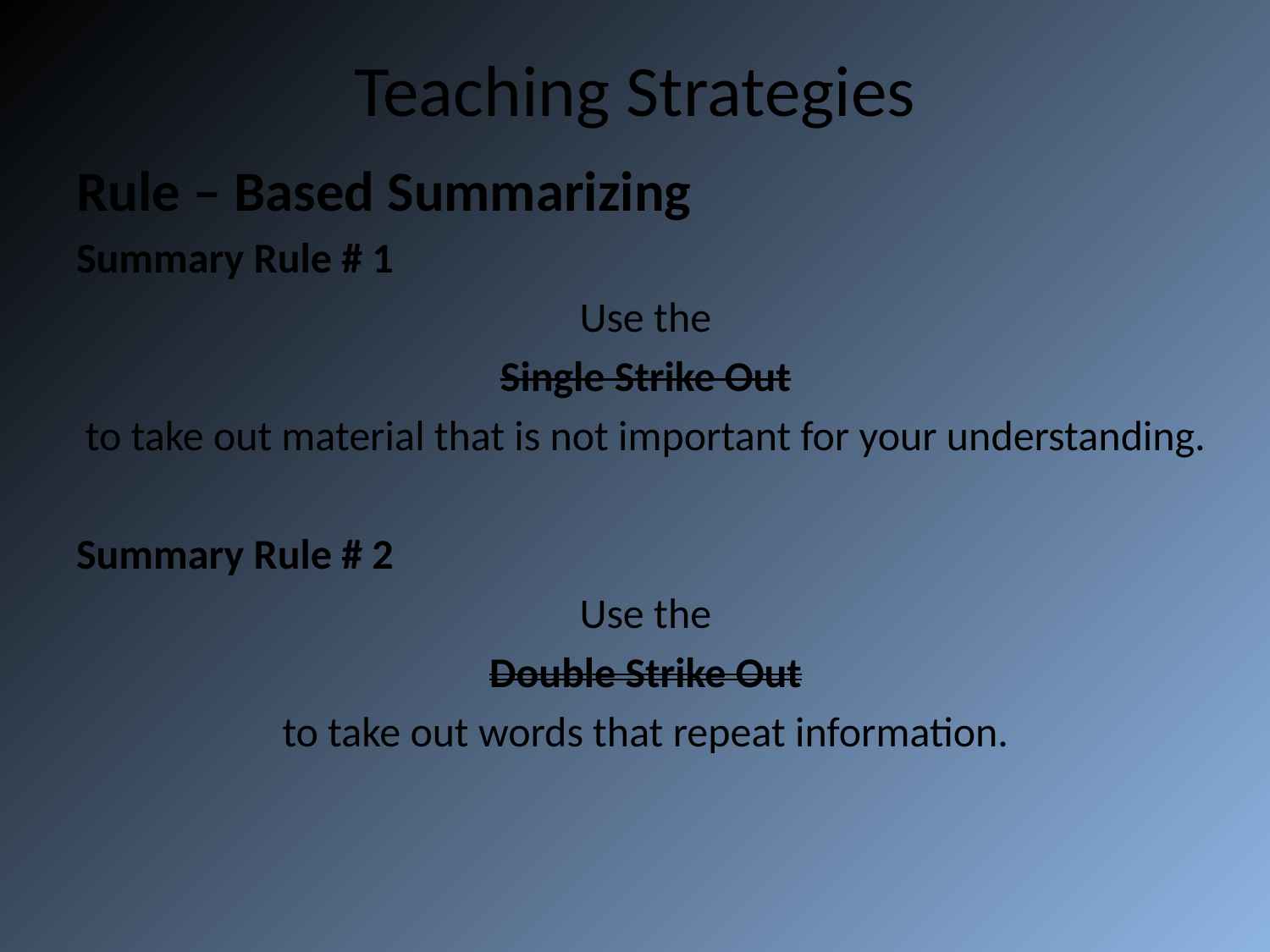

# Teaching Strategies
Rule – Based Summarizing
Summary Rule # 1
Use the
Single Strike Out
to take out material that is not important for your understanding.

Summary Rule # 2
Use the
Double Strike Out
to take out words that repeat information.